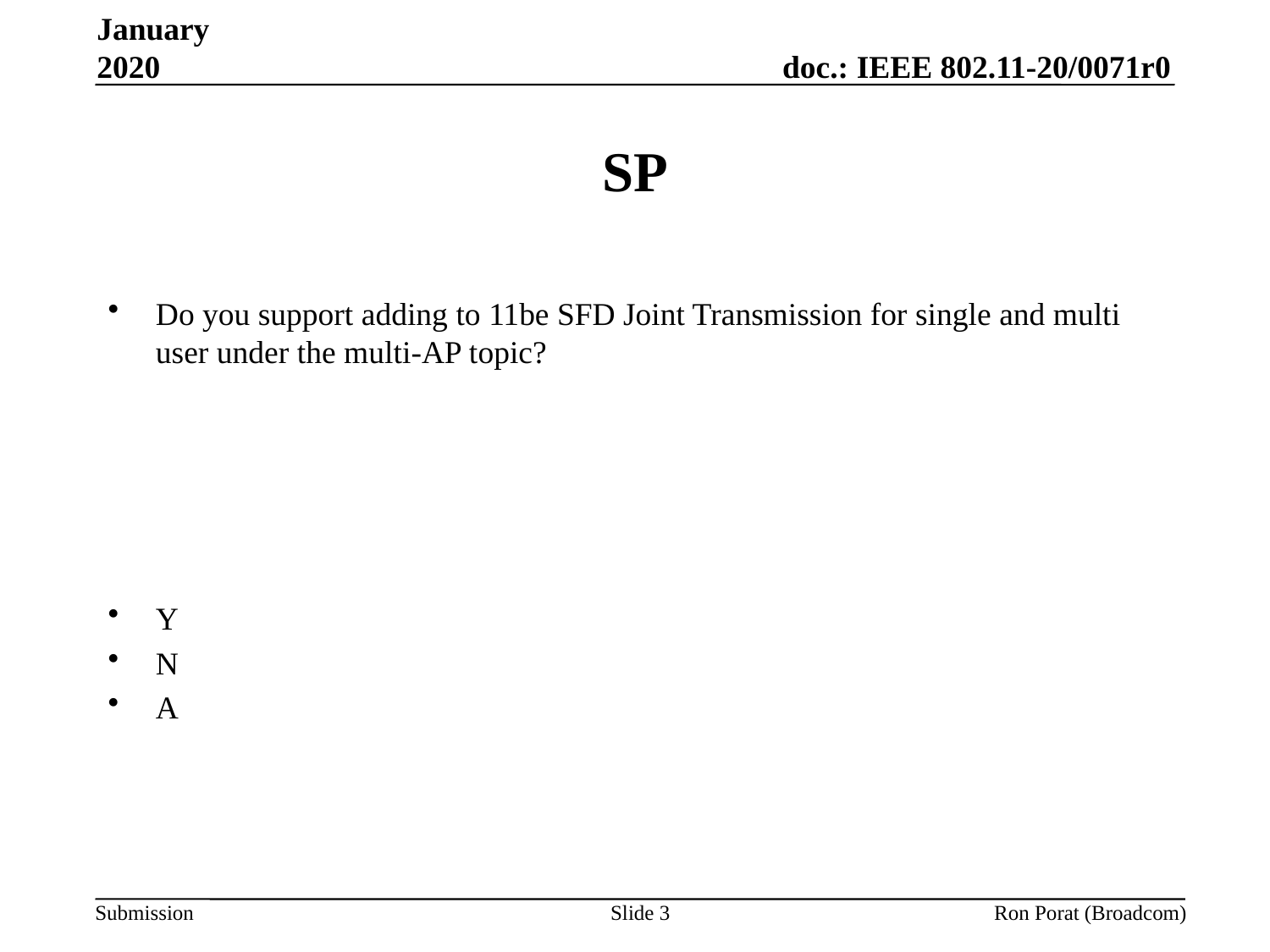

January 2020
# SP

Do you support adding to 11be SFD Joint Transmission for single and multi user under the multi-AP topic?

Y
N
A

Slide 3
Ron Porat (Broadcom)